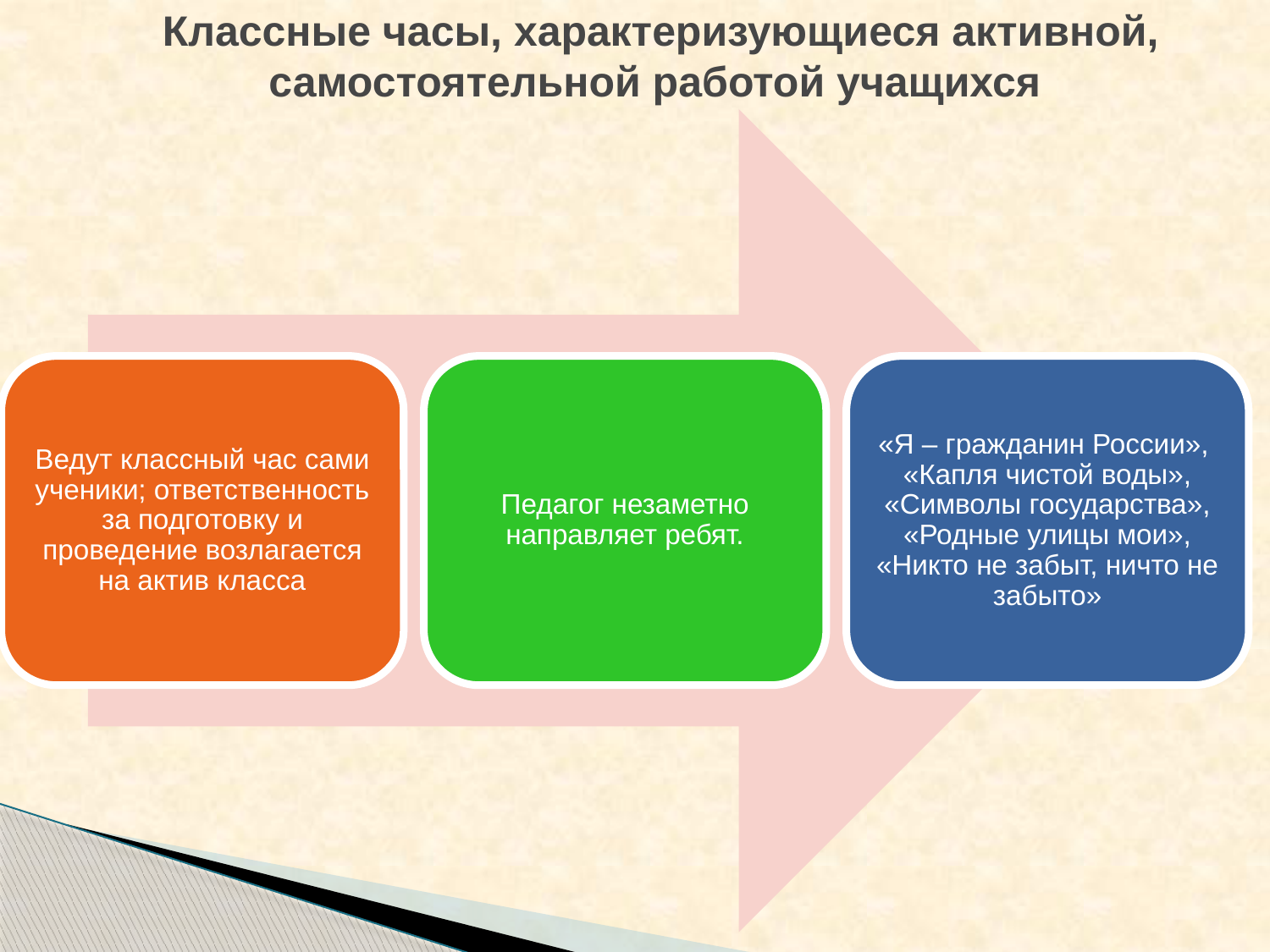

# Классные часы, характеризующиеся активной, самостоятельной работой учащихся

Ведут классный час сами ученики; ответственность за подготовку и проведение возлагается на актив класса
Педагог незаметно направляет ребят.
«Я – гражданин России»,  «Капля чистой воды», «Символы государства», «Родные улицы мои», «Никто не забыт, ничто не забыто»